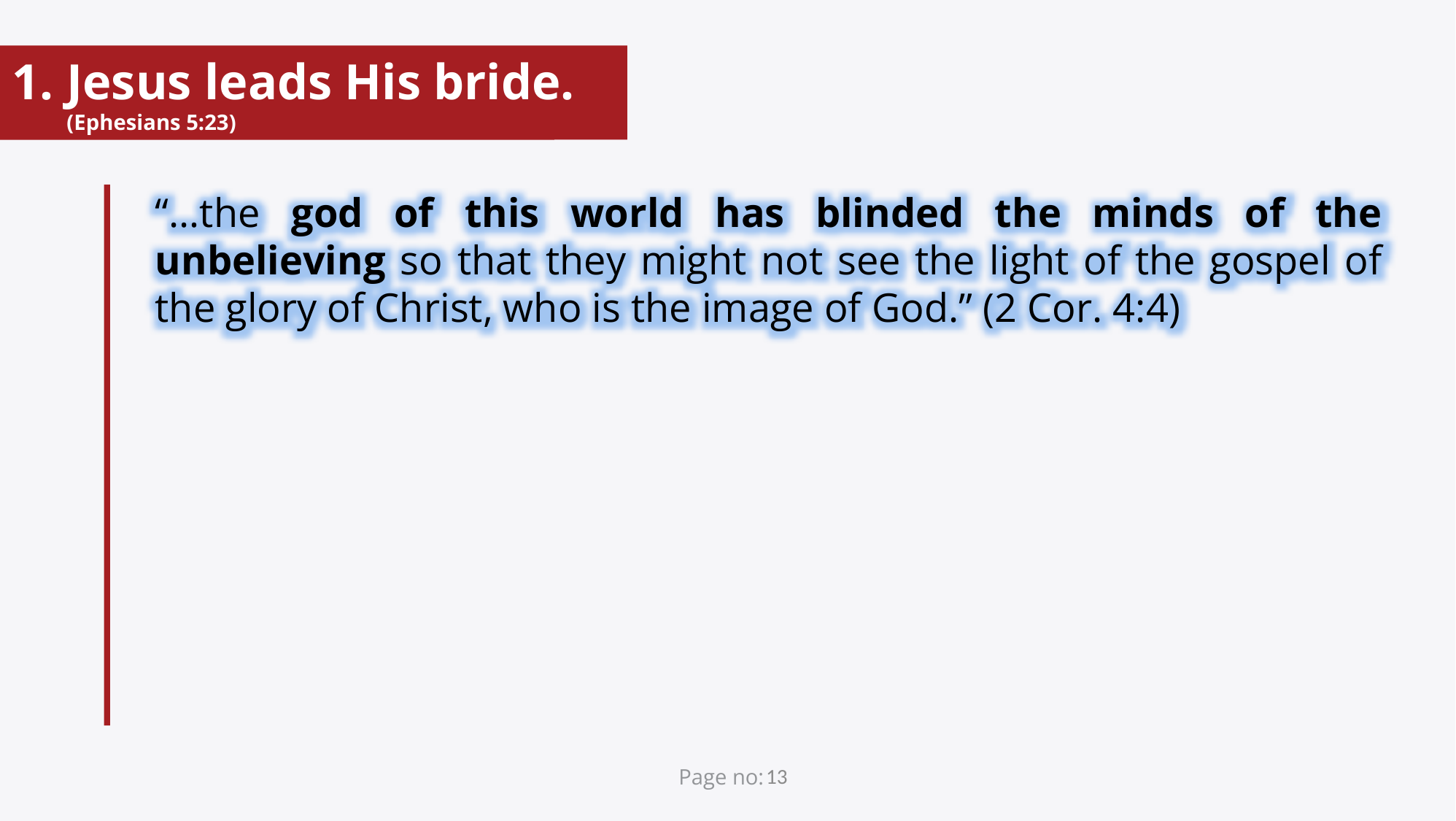

Jesus leads His bride. (Ephesians 5:23)

“…the god of this world has blinded the minds of the unbelieving so that they might not see the light of the gospel of the glory of Christ, who is the image of God.” (2 Cor. 4:4)